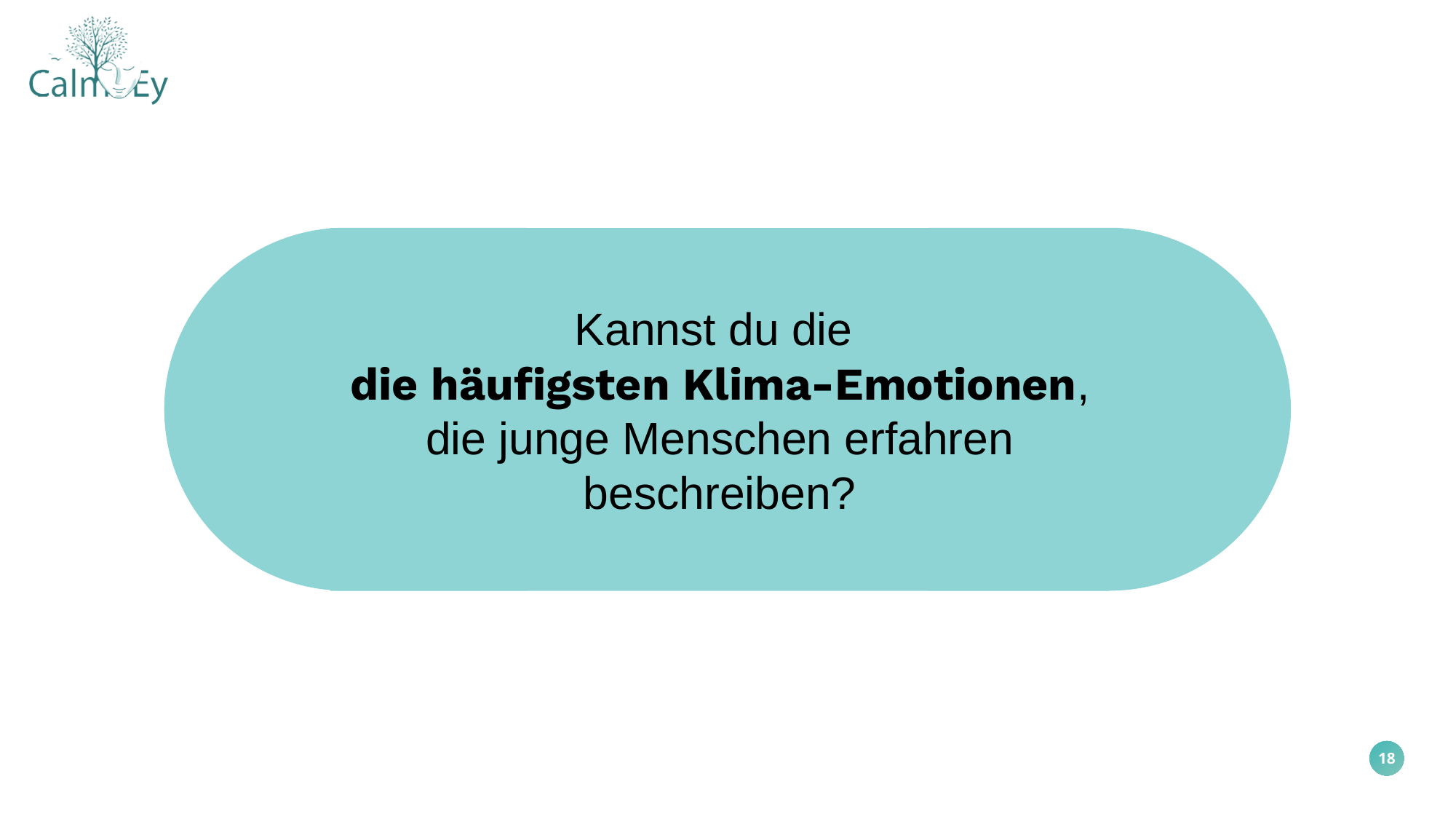

Kannst du die
die häufigsten Klima-Emotionen, die junge Menschen erfahren beschreiben?